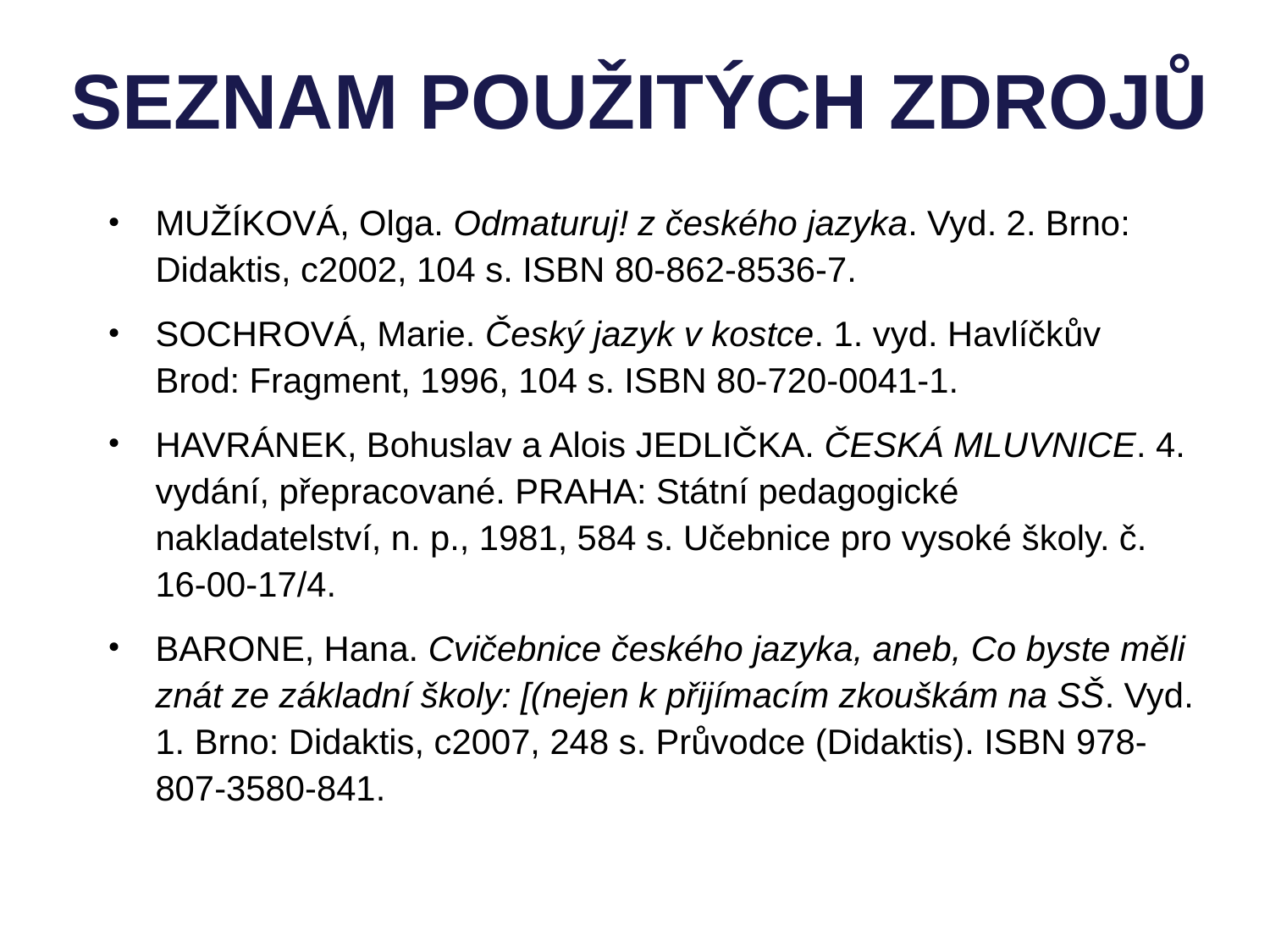

SEZNAM POUŽITÝCH ZDROJŮ
MUŽÍKOVÁ, Olga. Odmaturuj! z českého jazyka. Vyd. 2. Brno: Didaktis, c2002, 104 s. ISBN 80-862-8536-7.
SOCHROVÁ, Marie. Český jazyk v kostce. 1. vyd. Havlíčkův Brod: Fragment, 1996, 104 s. ISBN 80-720-0041-1.
HAVRÁNEK, Bohuslav a Alois JEDLIČKA. ČESKÁ MLUVNICE. 4. vydání, přepracované. PRAHA: Státní pedagogické nakladatelství, n. p., 1981, 584 s. Učebnice pro vysoké školy. č. 16-00-17/4.
BARONE, Hana. Cvičebnice českého jazyka, aneb, Co byste měli znát ze základní školy: [(nejen k přijímacím zkouškám na SŠ. Vyd. 1. Brno: Didaktis, c2007, 248 s. Průvodce (Didaktis). ISBN 978-807-3580-841.